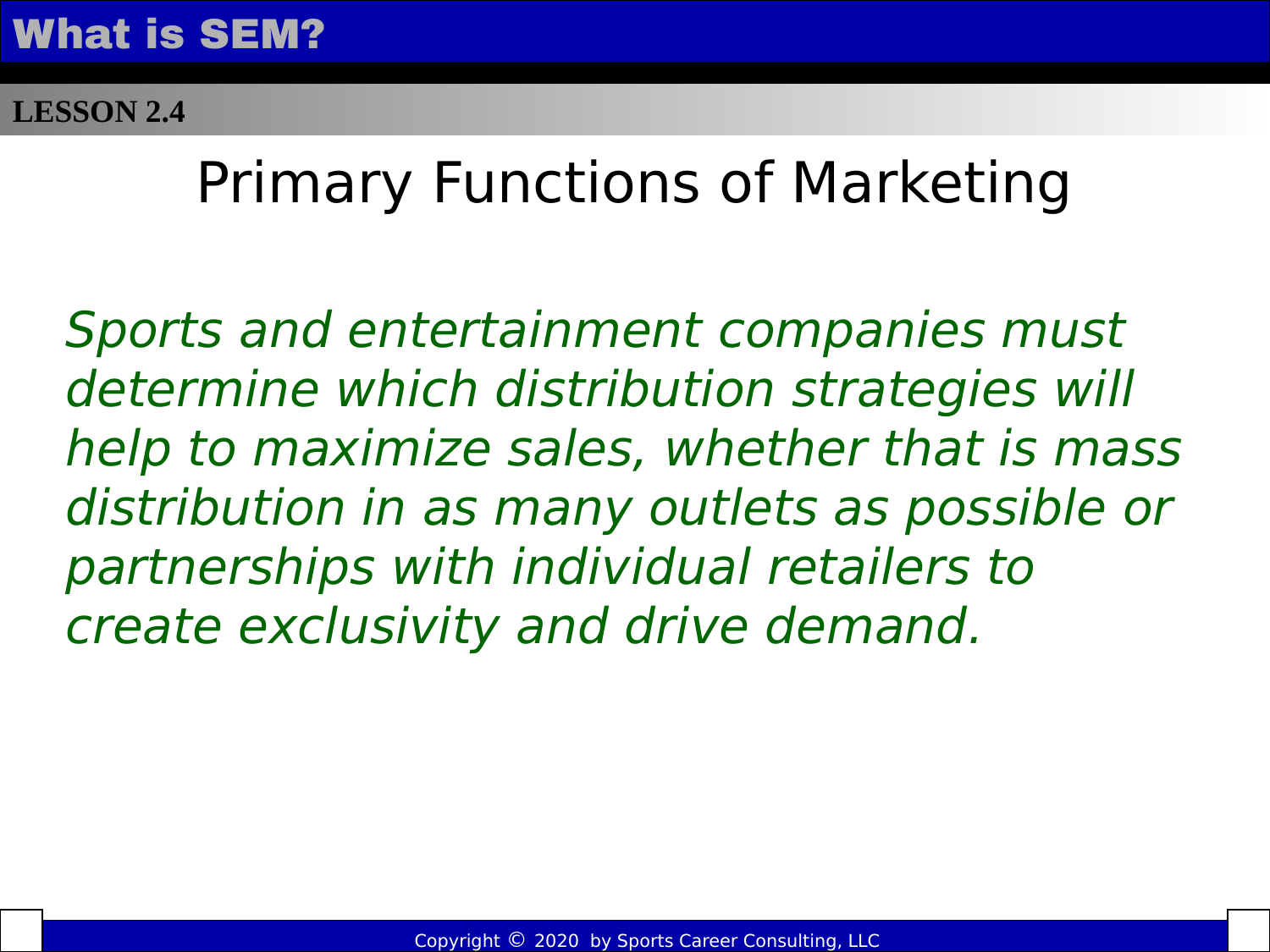

What is SEM?
LESSON 2.4
Primary Functions of Marketing

Sports and entertainment companies must determine which distribution strategies will help to maximize sales, whether that is mass distribution in as many outlets as possible or  partnerships with individual retailers to create exclusivity and drive demand.
Copyright © 2020  by Sports Career Consulting, LLC